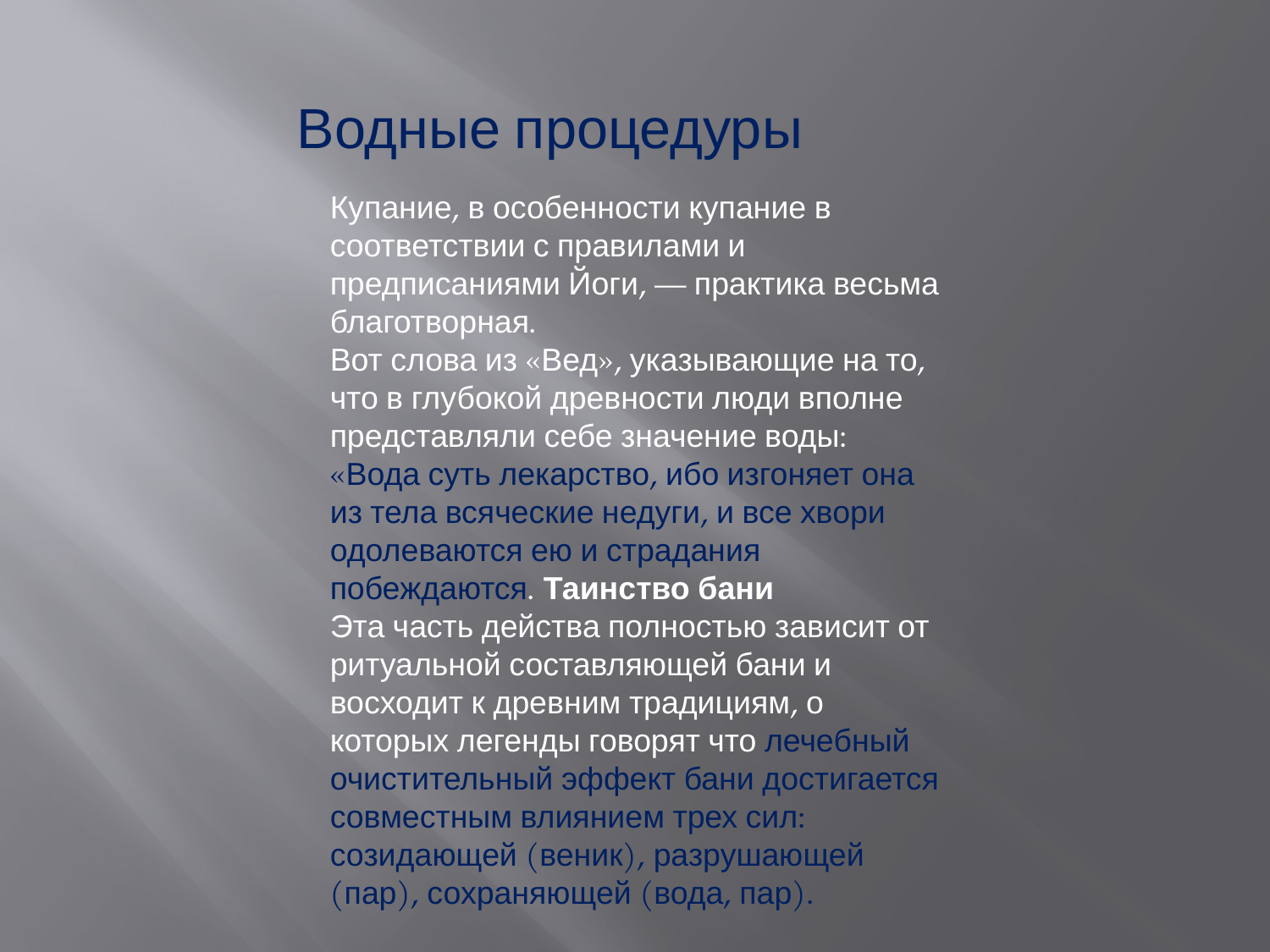

Водные процедуры
Купание, в особенности купание в соответствии с правилами и предписаниями Йоги, — практика весьма благотворная.
Вот слова из «Вед», указывающие на то, что в глубокой древности люди вполне представляли себе значение воды:
«Вода суть лекарство, ибо изгоняет она из тела всяческие недуги, и все хвори одолеваются ею и страдания побеждаются. Таинство бани
Эта часть действа полностью зависит от ритуальной составляющей бани и восходит к древним традициям, о которых легенды говорят что лечебный очистительный эффект бани достигается совместным влиянием трех сил: созидающей (веник), разрушающей (пар), сохраняющей (вода, пар).